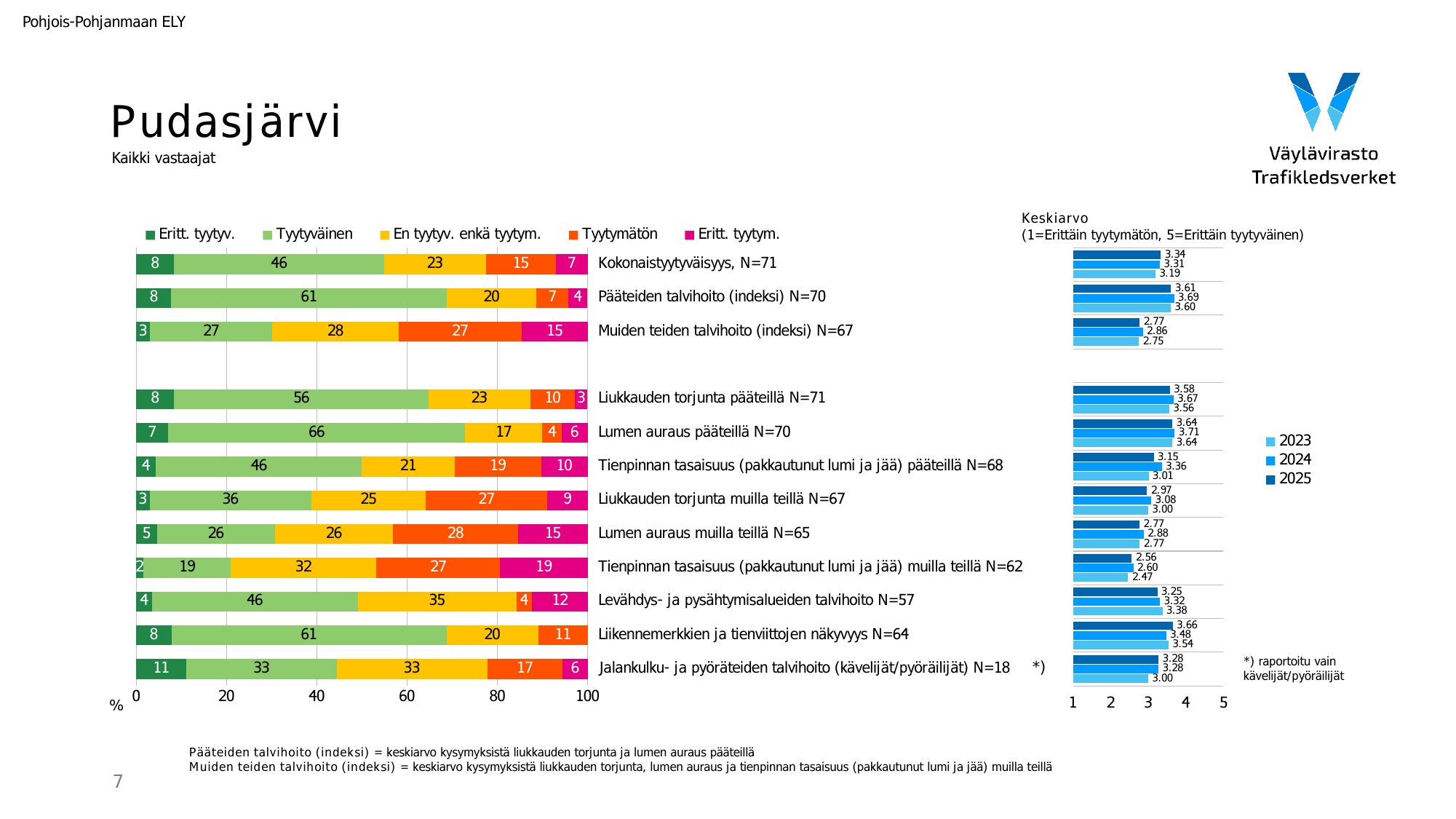

Pohjois-Pohjanmaan ELY
# Pudasjärvi
Kaikki vastaajat
Keskiarvo
(1=Erittäin tyytymätön, 5=Erittäin tyytyväinen)

### Chart

| Category | Eritt. tyytyv. | Tyytyväinen | En tyytyv. enkä tyytym. | Tyytymätön | Eritt. tyytym. |
|---|---|---|---|---|---|
| Kokonaistyytyväisyys, N=71 | 8.450704 | 46.478873 | 22.535211 | 15.492958 | 7.042254 |
| Pääteiden talvihoito (indeksi) N=70 | 7.796780500000001 | 61.026157 | 19.839033999999998 | 7.0724345 | 4.2655935000000005 |
| Muiden teiden talvihoito (indeksi) N=67 | 3.0711209999999998 | 27.10986033333333 | 27.928348333333332 | 27.325778333333332 | 14.564892666666665 |
|  | None | None | None | None | None |
| Liukkauden torjunta pääteillä N=71 | 8.450704 | 56.338028 | 22.535211 | 9.859155 | 2.816901 |
| Lumen auraus pääteillä N=70 | 7.142857 | 65.714286 | 17.142857 | 4.285714 | 5.714286 |
| Tienpinnan tasaisuus (pakkautunut lumi ja jää) pääteillä N=68 | 4.411765 | 45.588235 | 20.588235 | 19.117647 | 10.294118 |
| Liukkauden torjunta muilla teillä N=67 | 2.985075 | 35.820896 | 25.373134 | 26.865672 | 8.955224 |
| Lumen auraus muilla teillä N=65 | 4.615385 | 26.153846 | 26.153846 | 27.692308 | 15.384615 |
| Tienpinnan tasaisuus (pakkautunut lumi ja jää) muilla teillä N=62 | 1.612903 | 19.354839 | 32.258065 | 27.419355 | 19.354839 |
| Levähdys- ja pysähtymisalueiden talvihoito N=57 | 3.508772 | 45.614035 | 35.087719 | 3.508772 | 12.280702 |
| Liikennemerkkien ja tienviittojen näkyvyys N=64 | 7.8125 | 60.9375 | 20.3125 | 10.9375 | None |
| Jalankulku- ja pyöräteiden talvihoito (kävelijät/pyöräilijät) N=18 | 11.111111 | 33.333333 | 33.333333 | 16.666667 | 5.555556 |

### Chart

| Category | 2025 | 2024 | 2023 |
|---|---|---|---|
*) raportoitu vain
kävelijät/pyöräilijät
*)
%
Pääteiden talvihoito (indeksi) = keskiarvo kysymyksistä liukkauden torjunta ja lumen auraus pääteillä
Muiden teiden talvihoito (indeksi) = keskiarvo kysymyksistä liukkauden torjunta, lumen auraus ja tienpinnan tasaisuus (pakkautunut lumi ja jää) muilla teillä

7